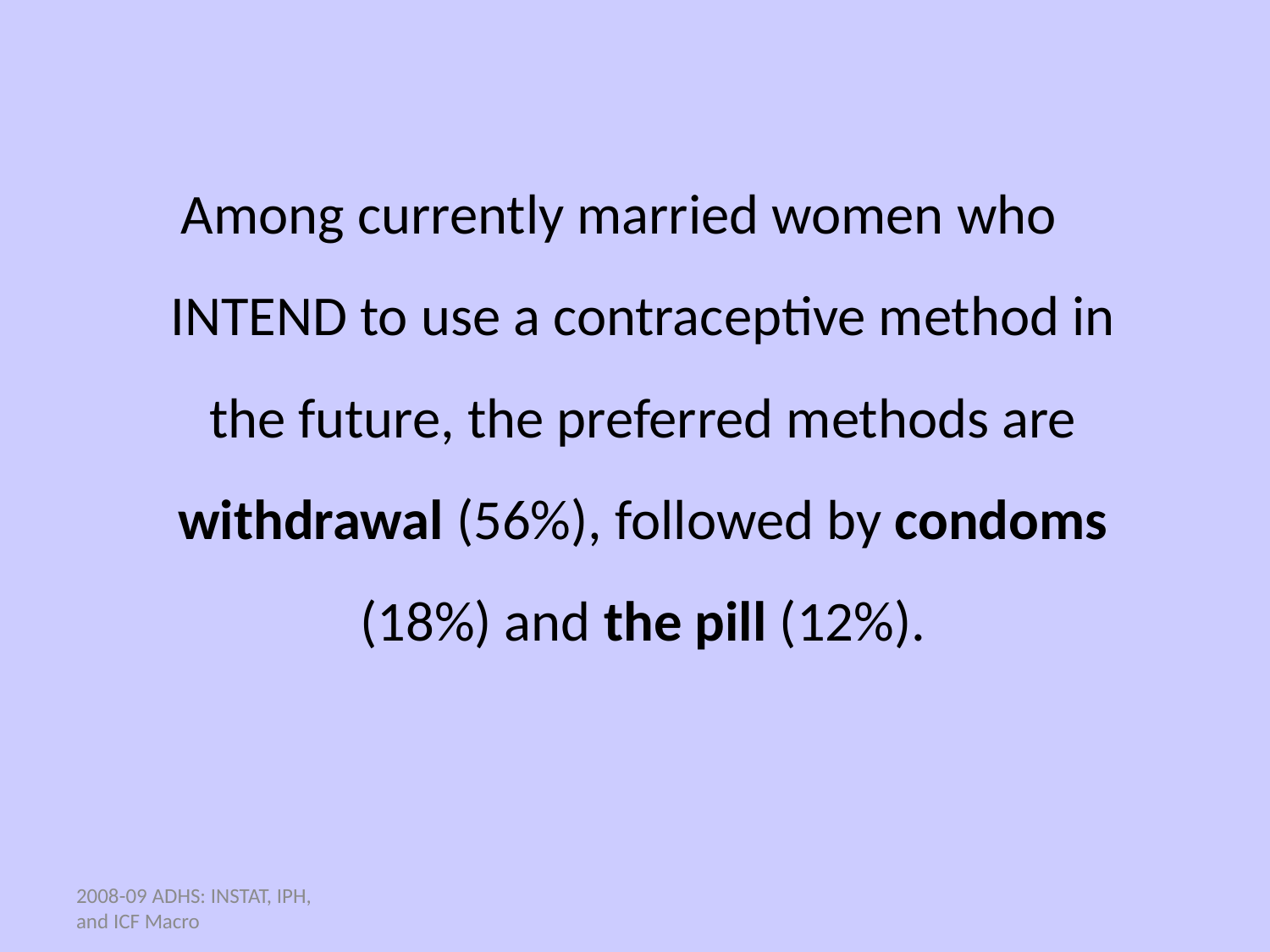

Among currently married women who INTEND to use a contraceptive method in the future, the preferred methods are withdrawal (56%), followed by condoms (18%) and the pill (12%).

2008-09 ADHS: INSTAT, IPH, and ICF Macro